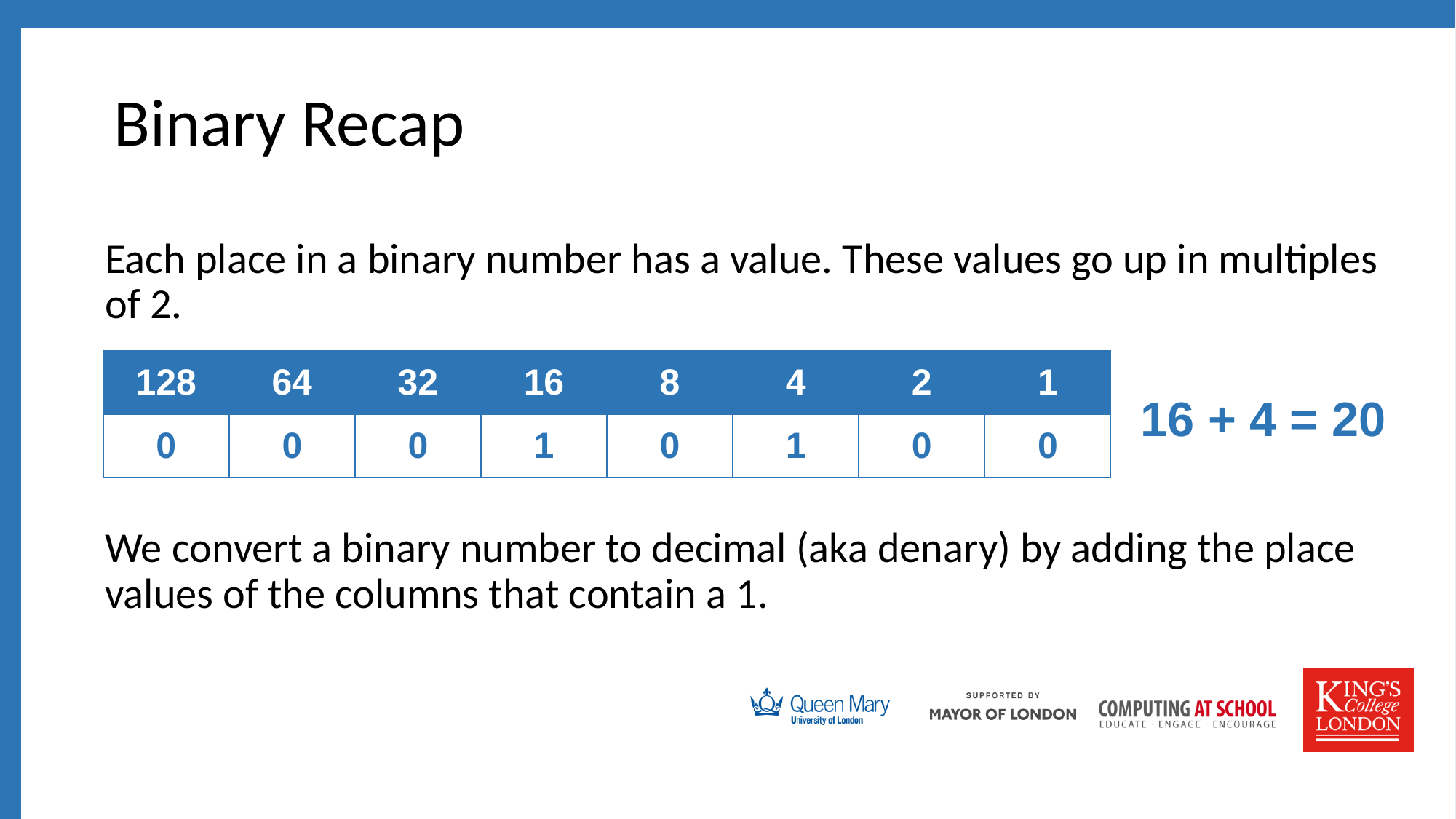

# Binary Recap
Each place in a binary number has a value. These values go up in multiples of 2.

We convert a binary number to decimal (aka denary) by adding the place values of the columns that contain a 1.
| 128 | 64 | 32 | 16 | 8 | 4 | 2 | 1 |
| --- | --- | --- | --- | --- | --- | --- | --- |
| 0 | 0 | 0 | 1 | 0 | 1 | 0 | 0 |
16 + 4 = 20